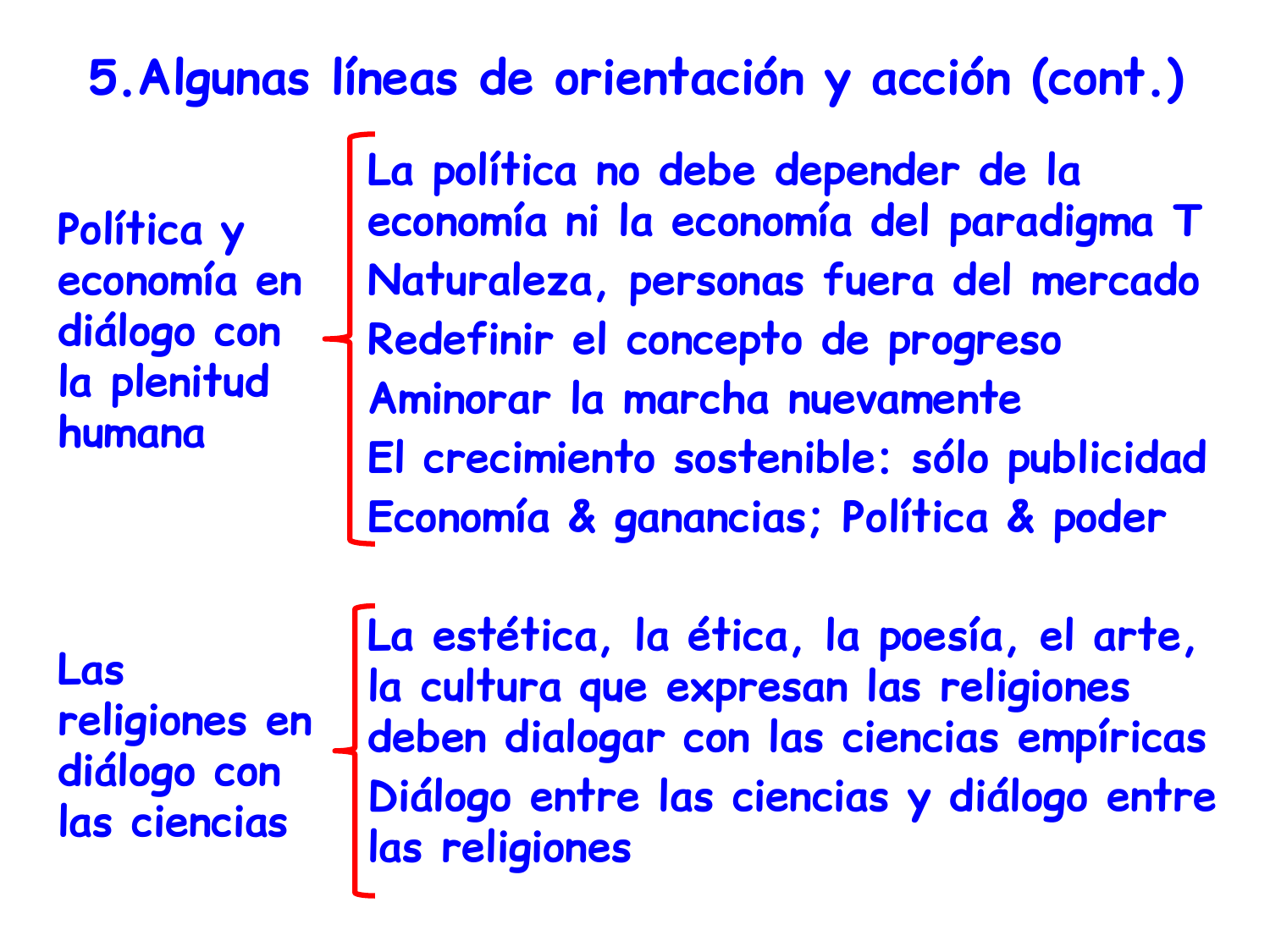

# 5.Algunas líneas de orientación y acción (cont.)

Política y economía en diálogo con la plenitud humana

Las religiones en diálogo con las ciencias

La política no debe depender de la economía ni la economía del paradigma T
Naturaleza, personas fuera del mercado
Redefinir el concepto de progreso
Aminorar la marcha nuevamente
El crecimiento sostenible: sólo publicidad
Economía & ganancias; Política & poder

La estética, la ética, la poesía, el arte, la cultura que expresan las religiones deben dialogar con las ciencias empíricas
Diálogo entre las ciencias y diálogo entre las religiones